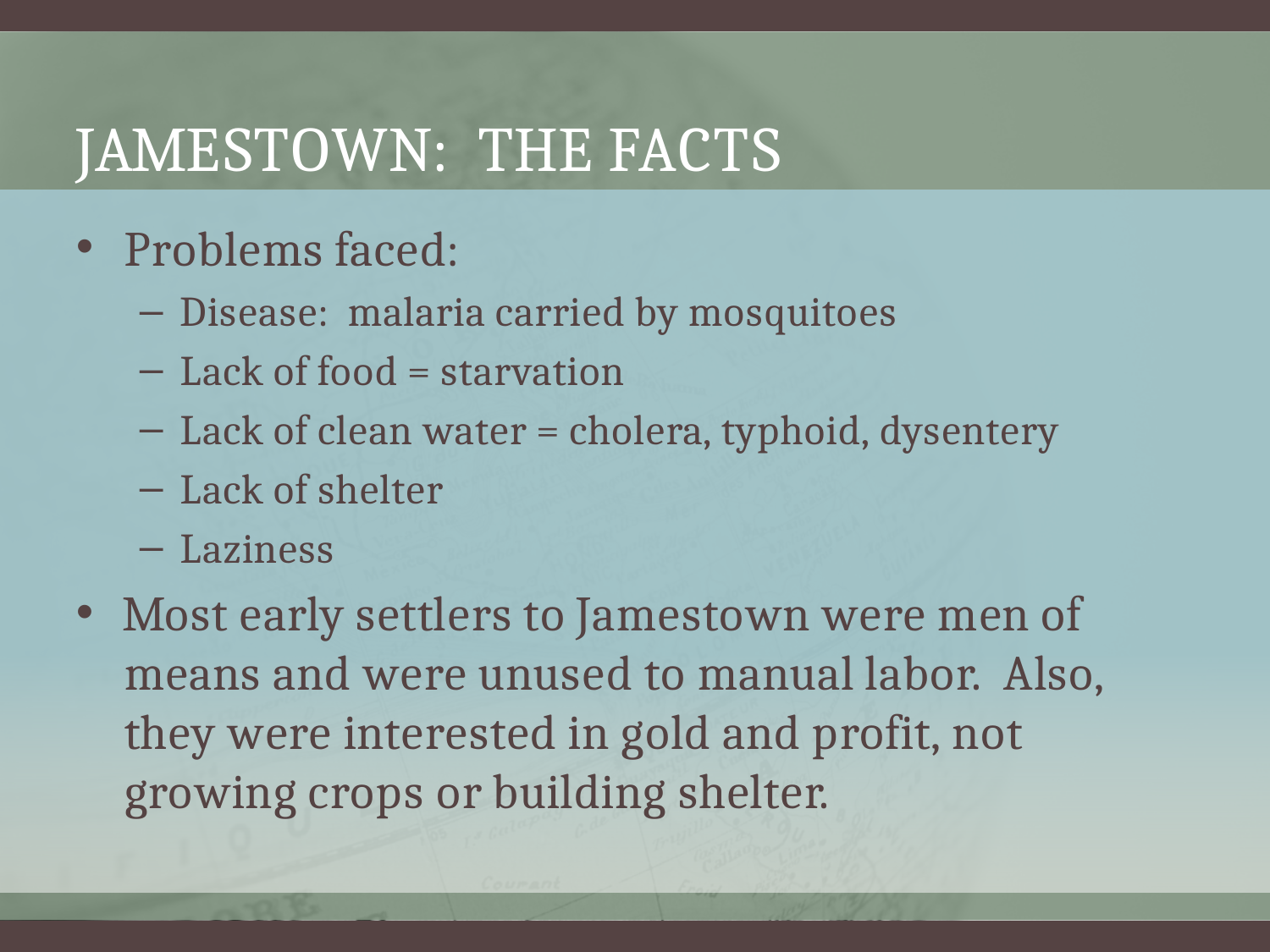

# Jamestown:  the facts
Problems faced:
Disease:  malaria carried by mosquitoes
Lack of food = starvation
Lack of clean water = cholera, typhoid, dysentery
Lack of shelter
Laziness
Most early settlers to Jamestown were men of means and were unused to manual labor.  Also, they were interested in gold and profit, not growing crops or building shelter.